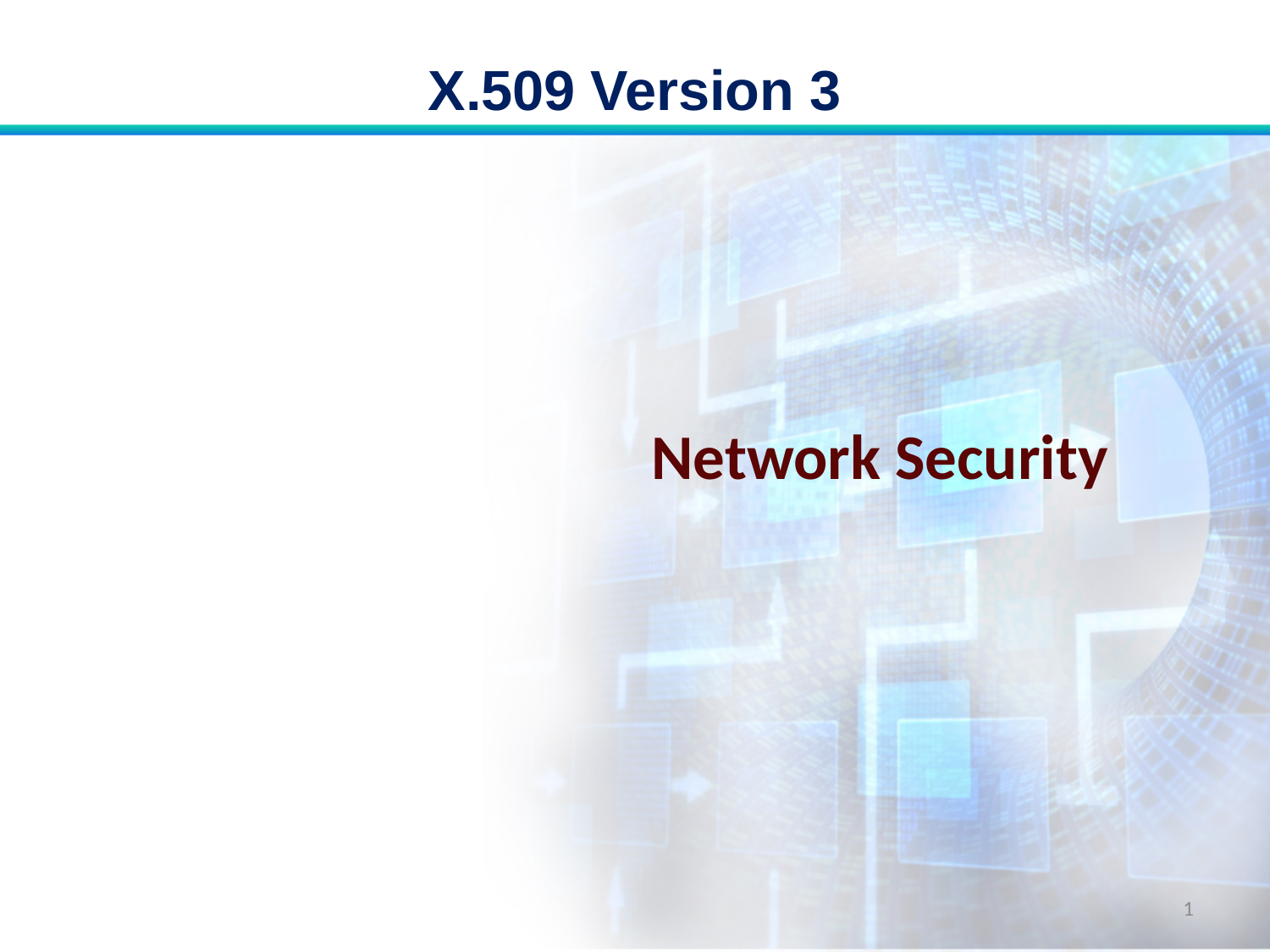

# X.509 Version 3
Network Security
1